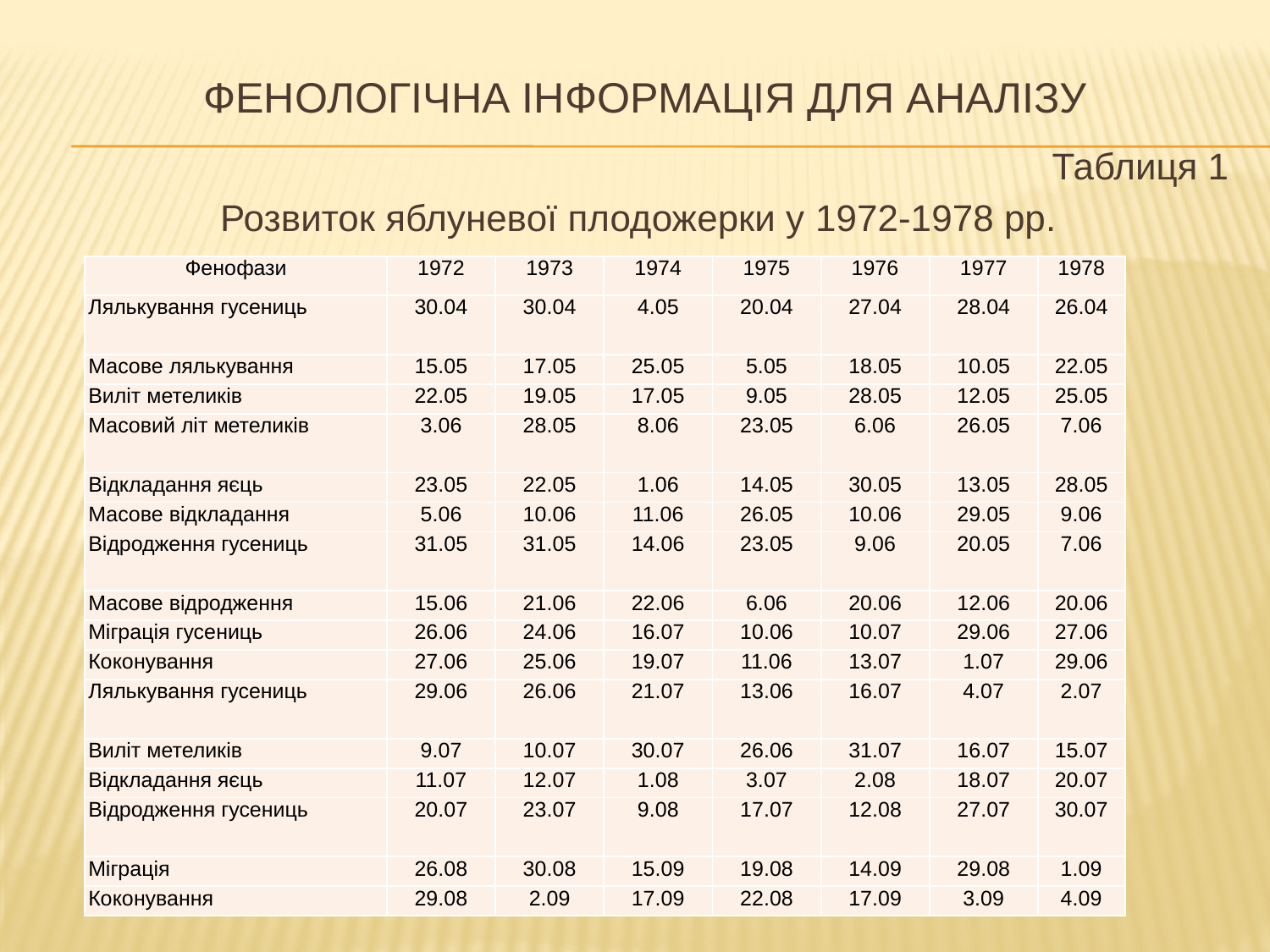

# Фенологічна інформація для аналізу
Таблиця 1
Розвиток яблуневої плодожерки у 1972-1978 pp.

| Фенофази | 1972 | 1973 | 1974 | 1975 | 1976 | 1977 | 1978 |
| --- | --- | --- | --- | --- | --- | --- | --- |
| Лялькування гусениць | 30.04 | 30.04 | 4.05 | 20.04 | 27.04 | 28.04 | 26.04 |
| Масове лялькування | 15.05 | 17.05 | 25.05 | 5.05 | 18.05 | 10.05 | 22.05 |
| Виліт метеликів | 22.05 | 19.05 | 17.05 | 9.05 | 28.05 | 12.05 | 25.05 |
| Масовий літ метеликів | 3.06 | 28.05 | 8.06 | 23.05 | 6.06 | 26.05 | 7.06 |
| Відкладання яєць | 23.05 | 22.05 | 1.06 | 14.05 | 30.05 | 13.05 | 28.05 |
| Масове відкладання | 5.06 | 10.06 | 11.06 | 26.05 | 10.06 | 29.05 | 9.06 |
| Відродження гусениць | 31.05 | 31.05 | 14.06 | 23.05 | 9.06 | 20.05 | 7.06 |
| Масове відродження | 15.06 | 21.06 | 22.06 | 6.06 | 20.06 | 12.06 | 20.06 |
| Міграція гусениць | 26.06 | 24.06 | 16.07 | 10.06 | 10.07 | 29.06 | 27.06 |
| Коконування | 27.06 | 25.06 | 19.07 | 11.06 | 13.07 | 1.07 | 29.06 |
| Лялькування гусениць | 29.06 | 26.06 | 21.07 | 13.06 | 16.07 | 4.07 | 2.07 |
| Виліт метеликів | 9.07 | 10.07 | 30.07 | 26.06 | 31.07 | 16.07 | 15.07 |
| Відкладання яєць | 11.07 | 12.07 | 1.08 | 3.07 | 2.08 | 18.07 | 20.07 |
| Відродження гусениць | 20.07 | 23.07 | 9.08 | 17.07 | 12.08 | 27.07 | 30.07 |
| Міграція | 26.08 | 30.08 | 15.09 | 19.08 | 14.09 | 29.08 | 1.09 |
| Коконування | 29.08 | 2.09 | 17.09 | 22.08 | 17.09 | 3.09 | 4.09 |